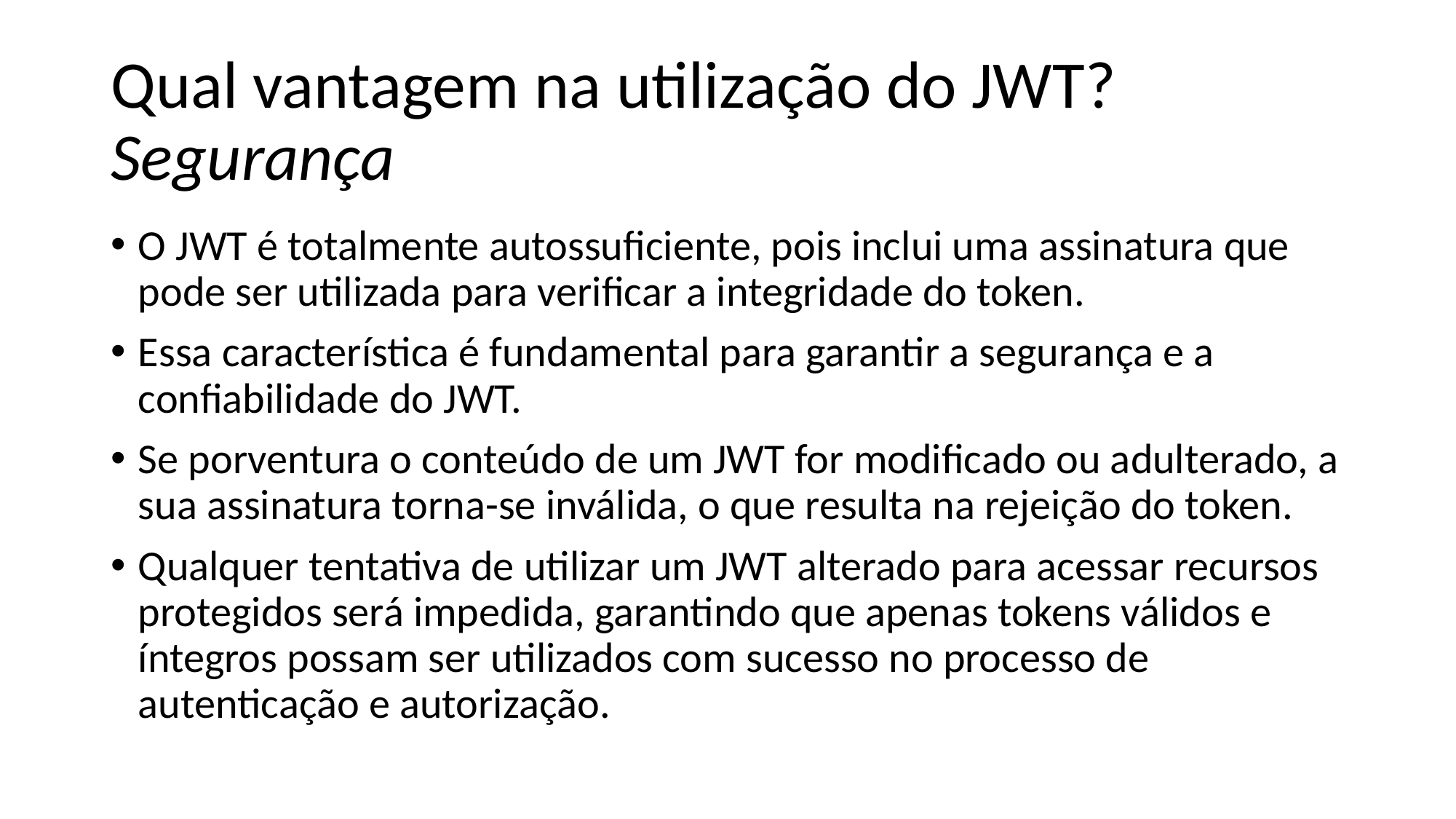

# Qual vantagem na utilização do JWT? Segurança
O JWT é totalmente autossuficiente, pois inclui uma assinatura que pode ser utilizada para verificar a integridade do token.
Essa característica é fundamental para garantir a segurança e a confiabilidade do JWT.
Se porventura o conteúdo de um JWT for modificado ou adulterado, a sua assinatura torna-se inválida, o que resulta na rejeição do token.
Qualquer tentativa de utilizar um JWT alterado para acessar recursos protegidos será impedida, garantindo que apenas tokens válidos e íntegros possam ser utilizados com sucesso no processo de autenticação e autorização.